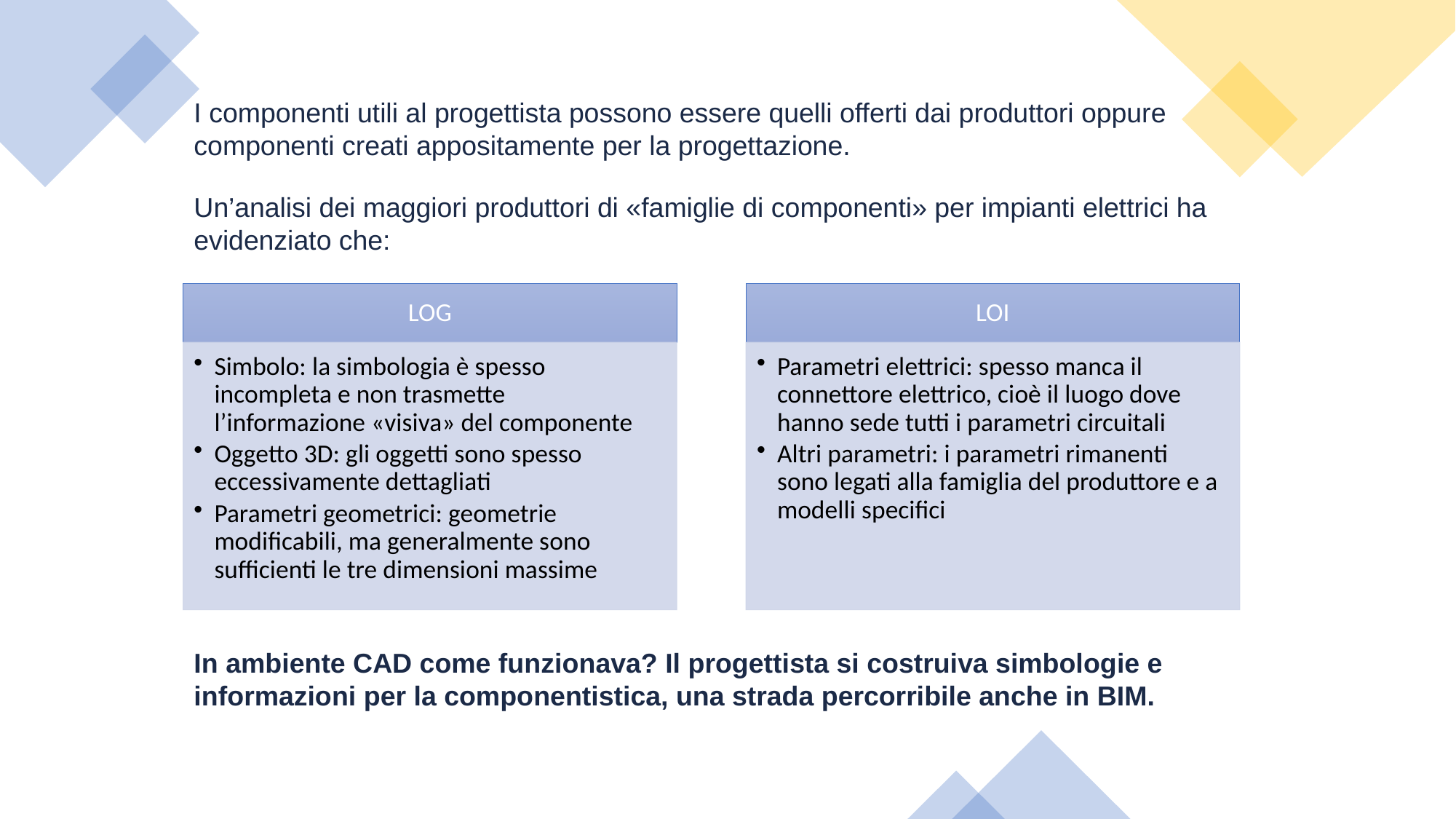

I componenti utili al progettista possono essere quelli offerti dai produttori oppure componenti creati appositamente per la progettazione.
Un’analisi dei maggiori produttori di «famiglie di componenti» per impianti elettrici ha evidenziato che:
LOG
Simbolo: la simbologia è spesso incompleta e non trasmette l’informazione «visiva» del componente
Oggetto 3D: gli oggetti sono spesso eccessivamente dettagliati
Parametri geometrici: geometrie modificabili, ma generalmente sono sufficienti le tre dimensioni massime
LOI
Parametri elettrici: spesso manca il connettore elettrico, cioè il luogo dove hanno sede tutti i parametri circuitali
Altri parametri: i parametri rimanenti sono legati alla famiglia del produttore e a modelli specifici
In ambiente CAD come funzionava? Il progettista si costruiva simbologie e informazioni per la componentistica, una strada percorribile anche in BIM.